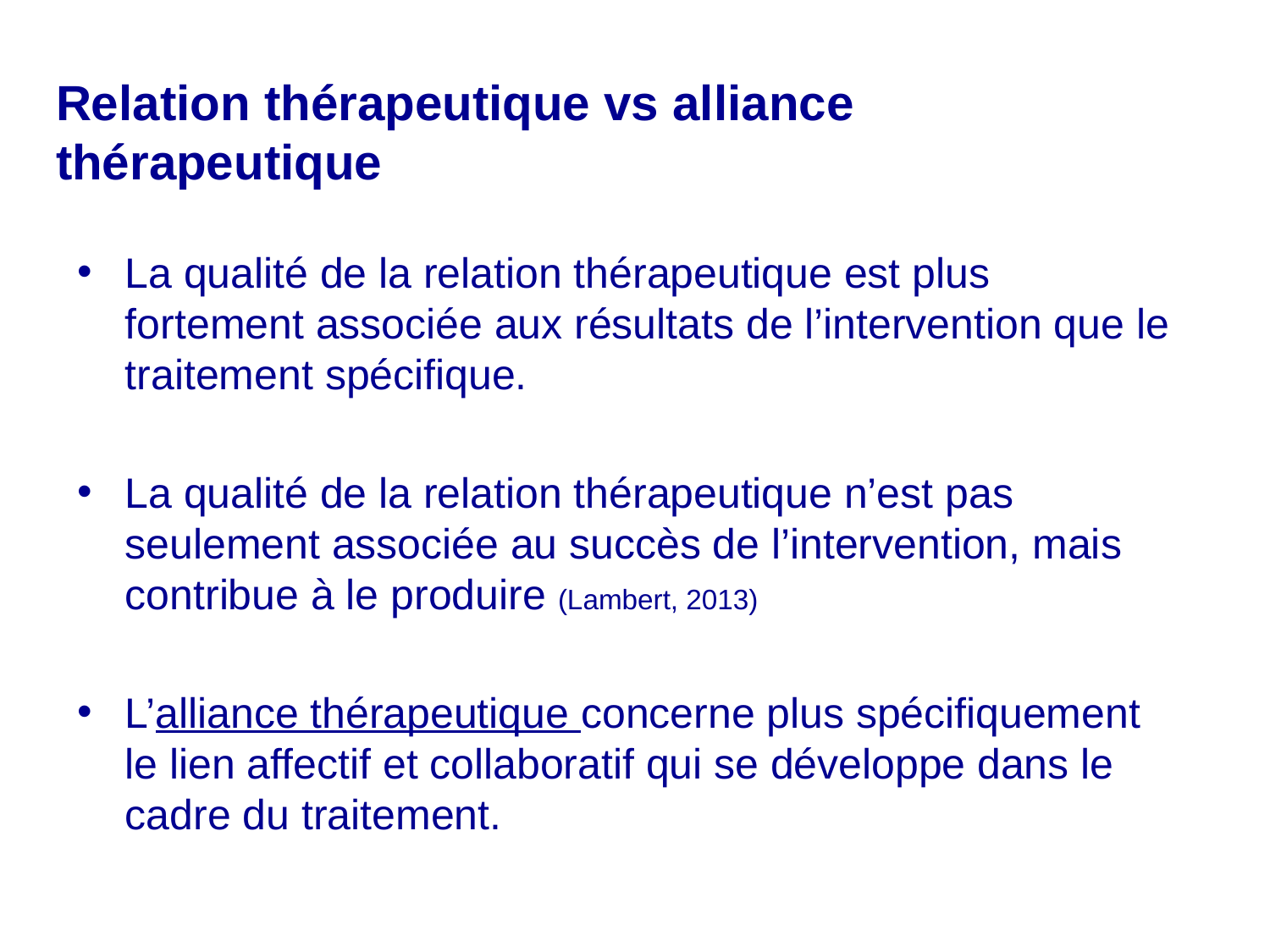

# Relation thérapeutique vs alliance thérapeutique
La qualité de la relation thérapeutique est plus fortement associée aux résultats de l’intervention que le traitement spécifique.

La qualité de la relation thérapeutique n’est pas seulement associée au succès de l’intervention, mais contribue à le produire (Lambert, 2013)

L’alliance thérapeutique concerne plus spécifiquement le lien affectif et collaboratif qui se développe dans le cadre du traitement.